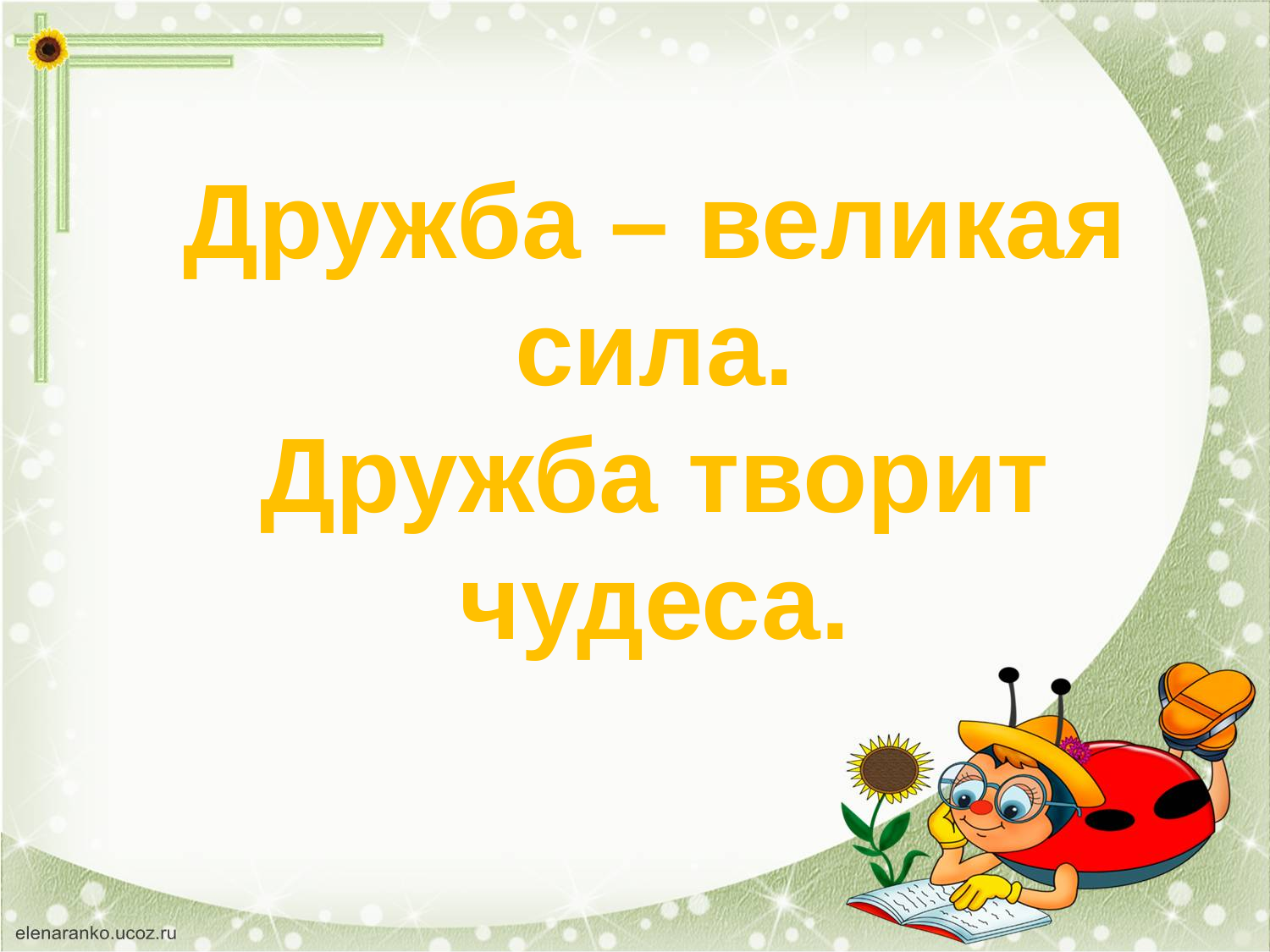

Дружба – великая сила.
Дружба творит чудеса.